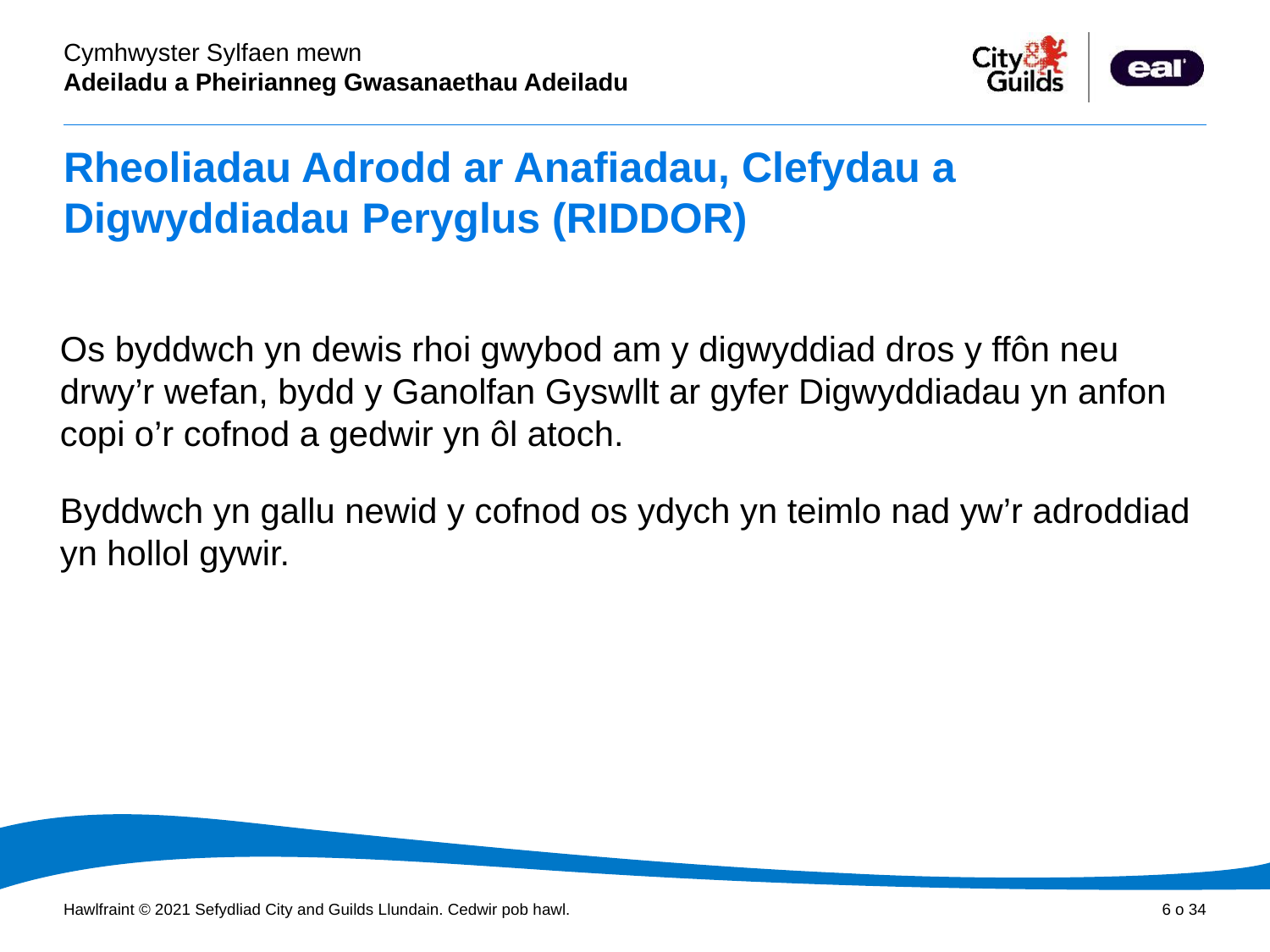

# Rheoliadau Adrodd ar Anafiadau, Clefydau a Digwyddiadau Peryglus (RIDDOR)
Os byddwch yn dewis rhoi gwybod am y digwyddiad dros y ffôn neu drwy’r wefan, bydd y Ganolfan Gyswllt ar gyfer Digwyddiadau yn anfon copi o’r cofnod a gedwir yn ôl atoch.
Byddwch yn gallu newid y cofnod os ydych yn teimlo nad yw’r adroddiad yn hollol gywir.